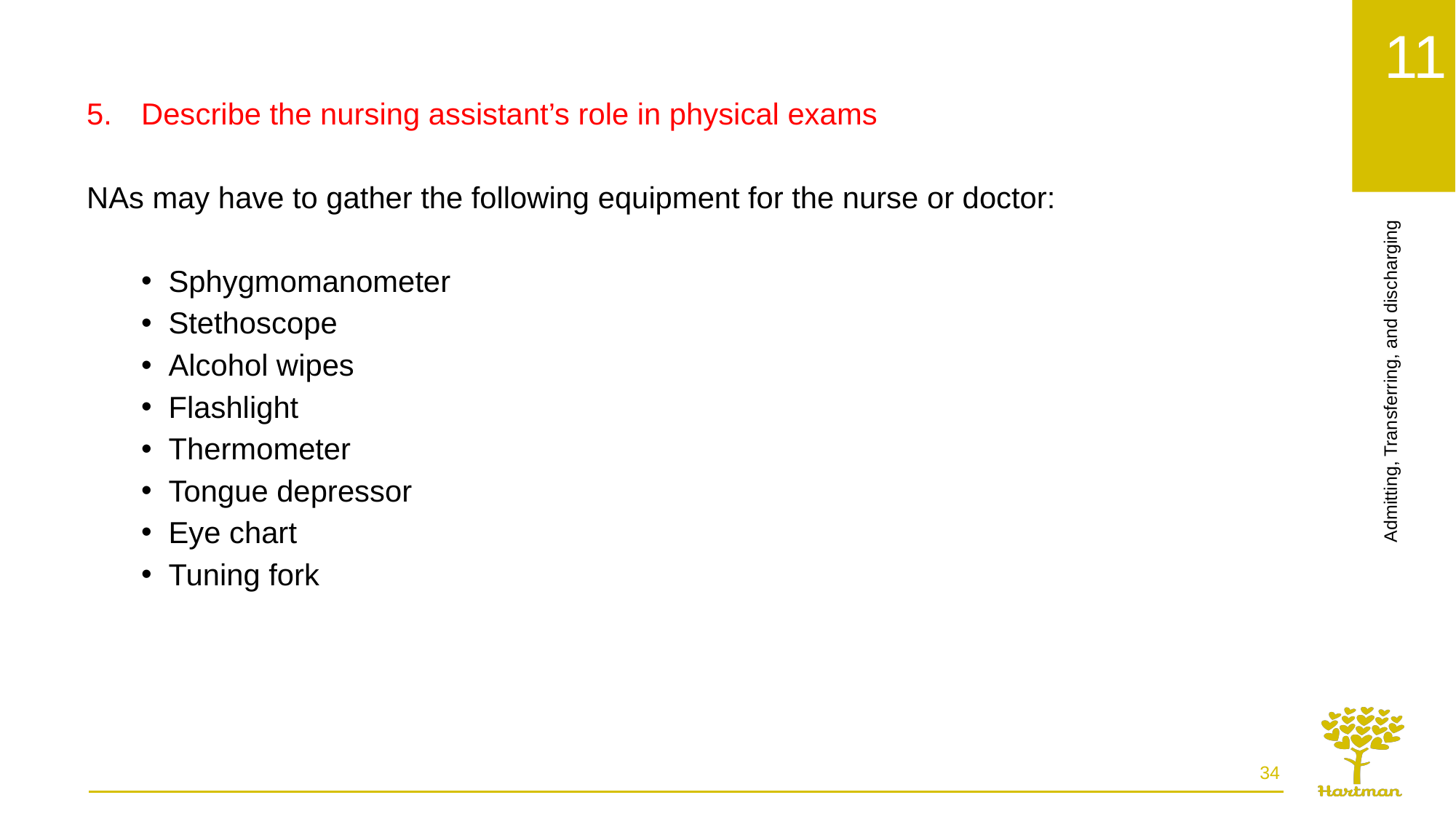

Describe the nursing assistant’s role in physical exams

NAs may have to gather the following equipment for the nurse or doctor:

Sphygmomanometer
Stethoscope
Alcohol wipes
Flashlight
Thermometer
Tongue depressor
Eye chart
Tuning fork

34